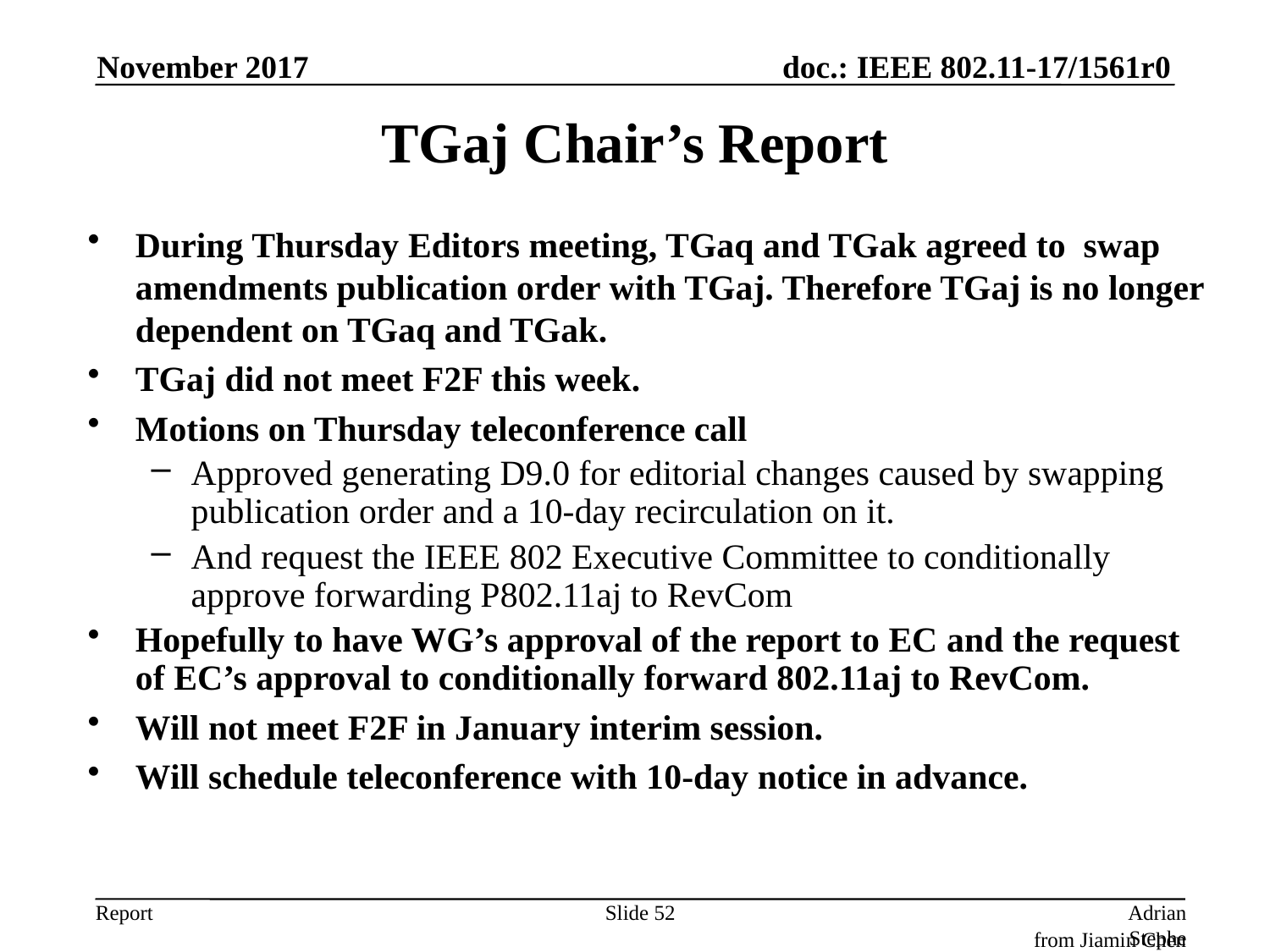

November 2017
# TGaj Chair’s Report
During Thursday Editors meeting, TGaq and TGak agreed to  swap amendments publication order with TGaj. Therefore TGaj is no longer dependent on TGaq and TGak.
TGaj did not meet F2F this week.
Motions on Thursday teleconference call
Approved generating D9.0 for editorial changes caused by swapping publication order and a 10-day recirculation on it.
And request the IEEE 802 Executive Committee to conditionally approve forwarding P802.11aj to RevCom
Hopefully to have WG’s approval of the report to EC and the request of EC’s approval to conditionally forward 802.11aj to RevCom.
Will not meet F2F in January interim session.
Will schedule teleconference with 10-day notice in advance.
Slide 52
Adrian Stephens, Intel Corporation
from Jiamin Chen